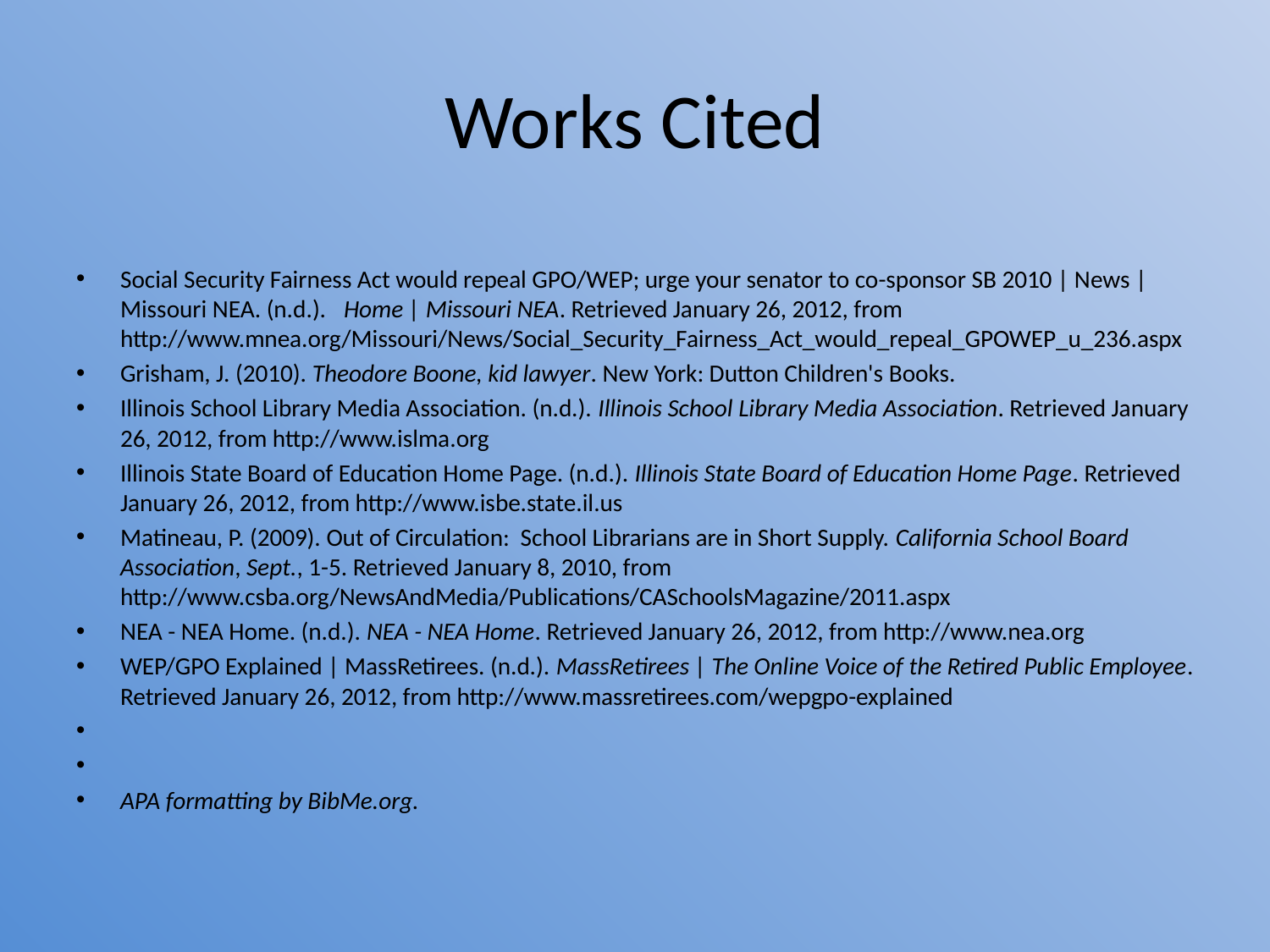

# Works Cited

Social Security Fairness Act would repeal GPO/WEP; urge your senator to co-sponsor SB 2010 | News | Missouri NEA. (n.d.). 	Home | Missouri NEA. Retrieved January 26, 2012, from http://www.mnea.org/Missouri/News/Social_Security_Fairness_Act_would_repeal_GPOWEP_u_236.aspx
Grisham, J. (2010). Theodore Boone, kid lawyer. New York: Dutton Children's Books.
Illinois School Library Media Association. (n.d.). Illinois School Library Media Association. Retrieved January 26, 2012, from http://www.islma.org
Illinois State Board of Education Home Page. (n.d.). Illinois State Board of Education Home Page. Retrieved January 26, 2012, from http://www.isbe.state.il.us
Matineau, P. (2009). Out of Circulation:  School Librarians are in Short Supply. California School Board Association, Sept., 1-5. Retrieved January 8, 2010, from http://www.csba.org/NewsAndMedia/Publications/CASchoolsMagazine/2011.aspx
NEA - NEA Home. (n.d.). NEA - NEA Home. Retrieved January 26, 2012, from http://www.nea.org
WEP/GPO Explained | MassRetirees. (n.d.). MassRetirees | The Online Voice of the Retired Public Employee. Retrieved January 26, 2012, from http://www.massretirees.com/wepgpo-explained

APA formatting by BibMe.org.